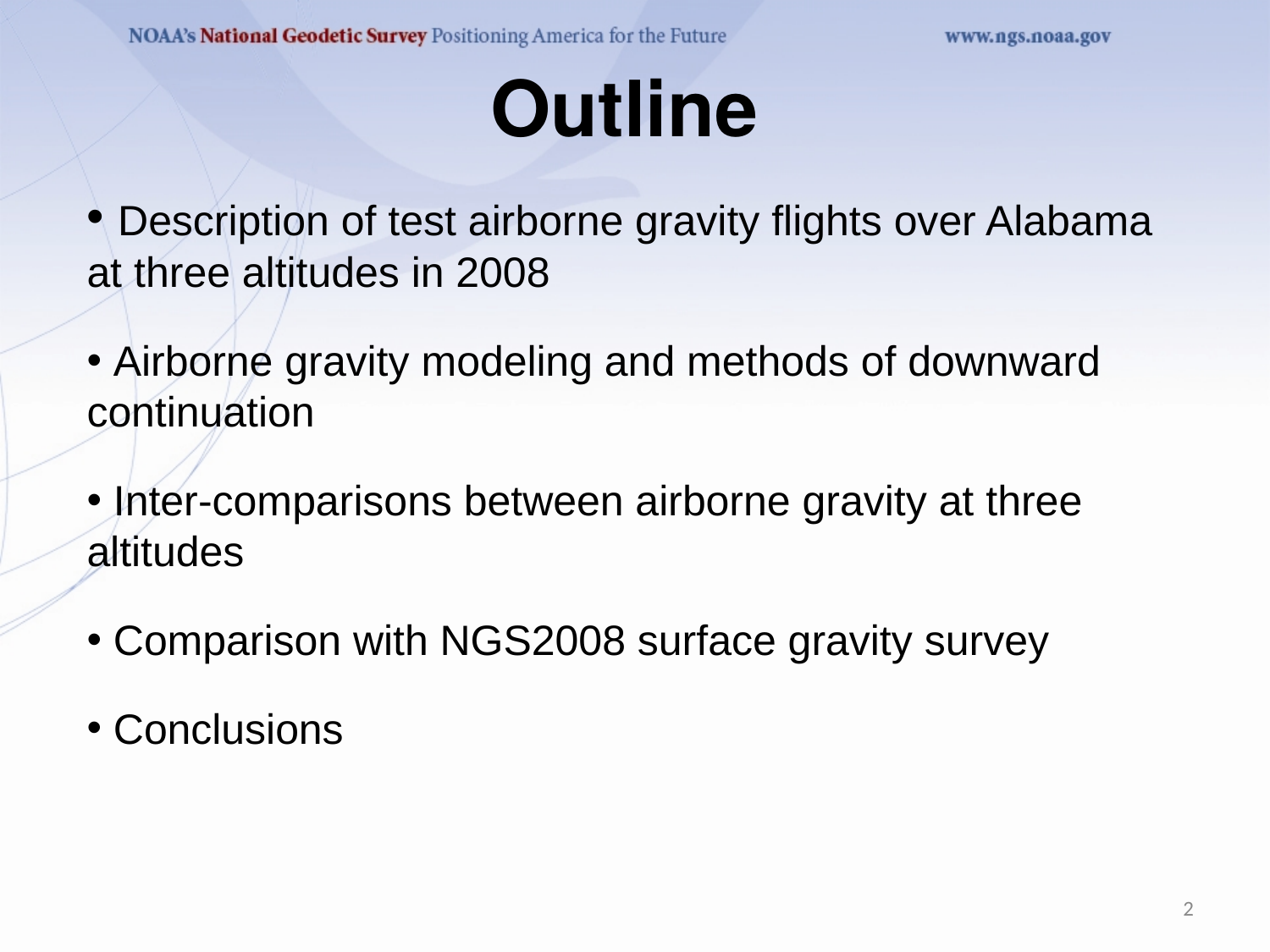

# Outline
 Description of test airborne gravity flights over Alabama at three altitudes in 2008

 Airborne gravity modeling and methods of downward continuation

 Inter-comparisons between airborne gravity at three altitudes

 Comparison with NGS2008 surface gravity survey

 Conclusions
2